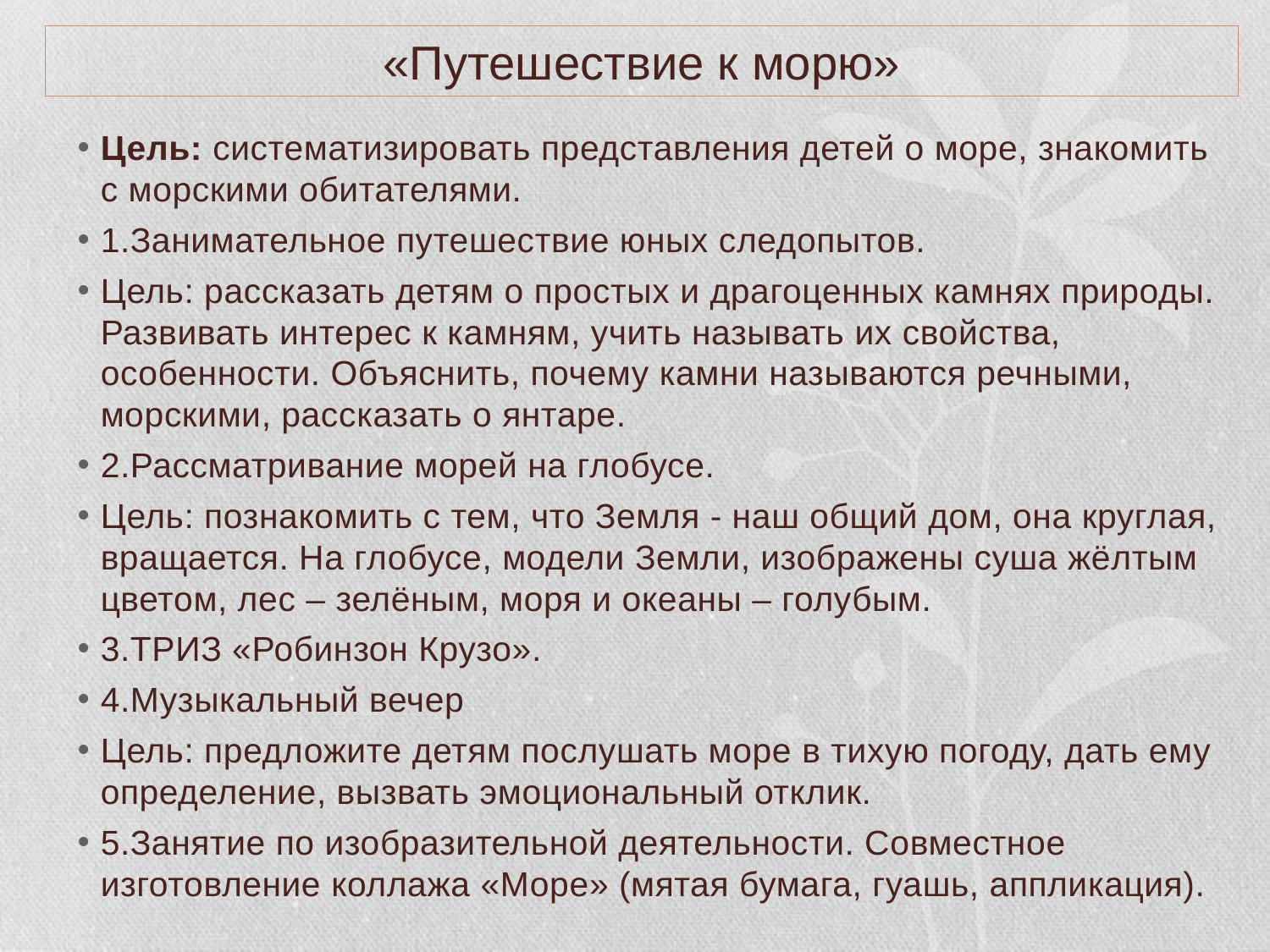

# «Путешествие к морю»
Цель: систематизировать представления детей о море, знакомить с морскими обитателями.
1.Занимательное путешествие юных следопытов.
Цель: рассказать детям о простых и драгоценных камнях природы. Развивать интерес к камням, учить называть их свойства, особенности. Объяснить, почему камни называются речными, морскими, рассказать о янтаре.
2.Рассматривание морей на глобусе.
Цель: познакомить с тем, что Земля - наш общий дом, она круглая, вращается. На глобусе, модели Земли, изображены суша жёлтым цветом, лес – зелёным, моря и океаны – голубым.
3.ТРИЗ «Робинзон Крузо».
4.Музыкальный вечер
Цель: предложите детям послушать море в тихую погоду, дать ему определение, вызвать эмоциональный отклик.
5.Занятие по изобразительной деятельности. Совместное изготовление коллажа «Море» (мятая бумага, гуашь, аппликация).